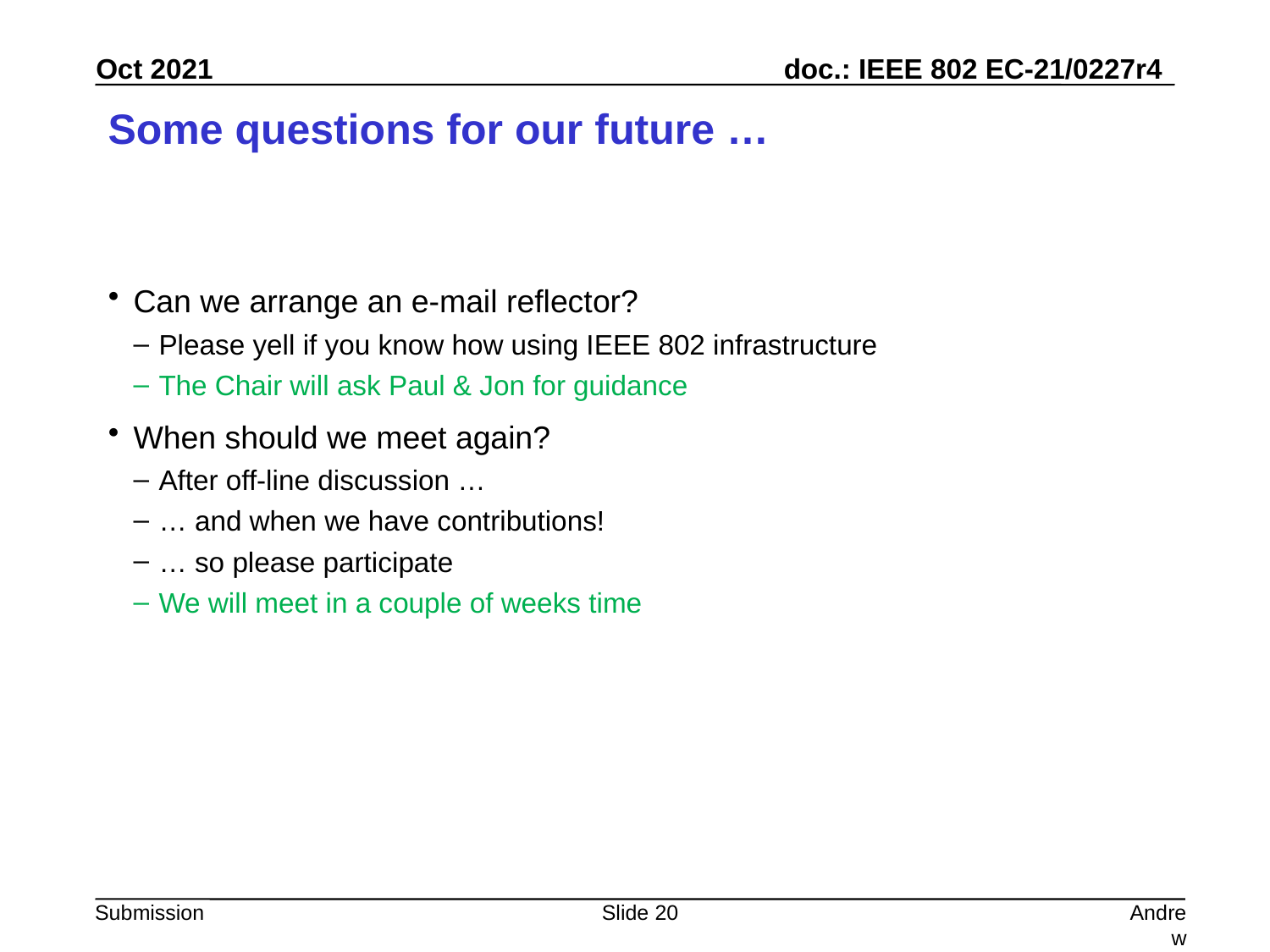

# Some questions for our future …
Can we arrange an e-mail reflector?
Please yell if you know how using IEEE 802 infrastructure
The Chair will ask Paul & Jon for guidance
When should we meet again?
After off-line discussion …
… and when we have contributions!
… so please participate
We will meet in a couple of weeks time

Slide 20
Andrew Myles, Cisco